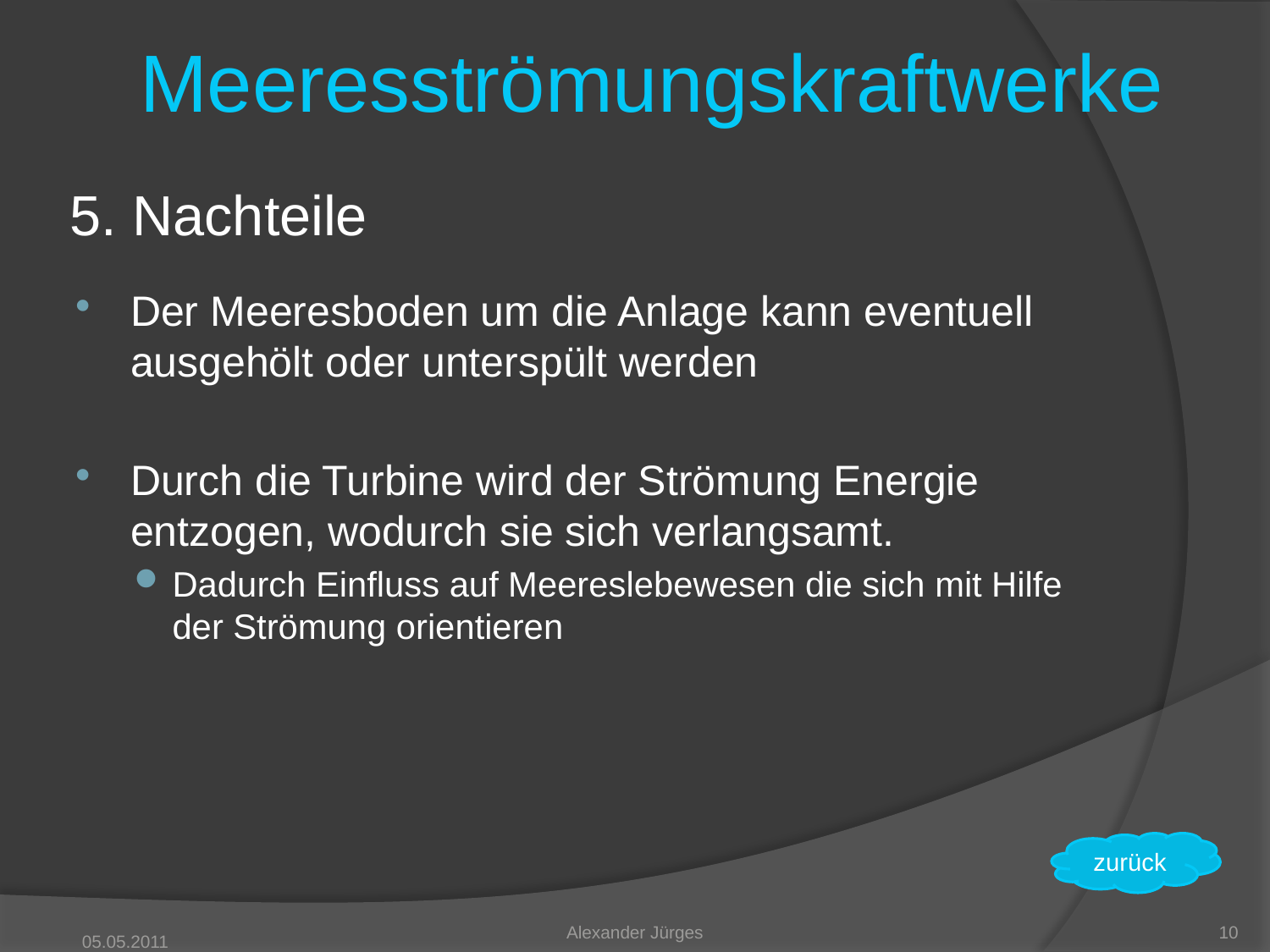

Meeresströmungskraftwerke
5. Nachteile
Der Meeresboden um die Anlage kann eventuell ausgehölt oder unterspült werden

Durch die Turbine wird der Strömung Energie entzogen, wodurch sie sich verlangsamt.
Dadurch Einfluss auf Meereslebewesen die sich mit Hilfe der Strömung orientieren
zurück
Alexander Jürges
10
05.05.2011